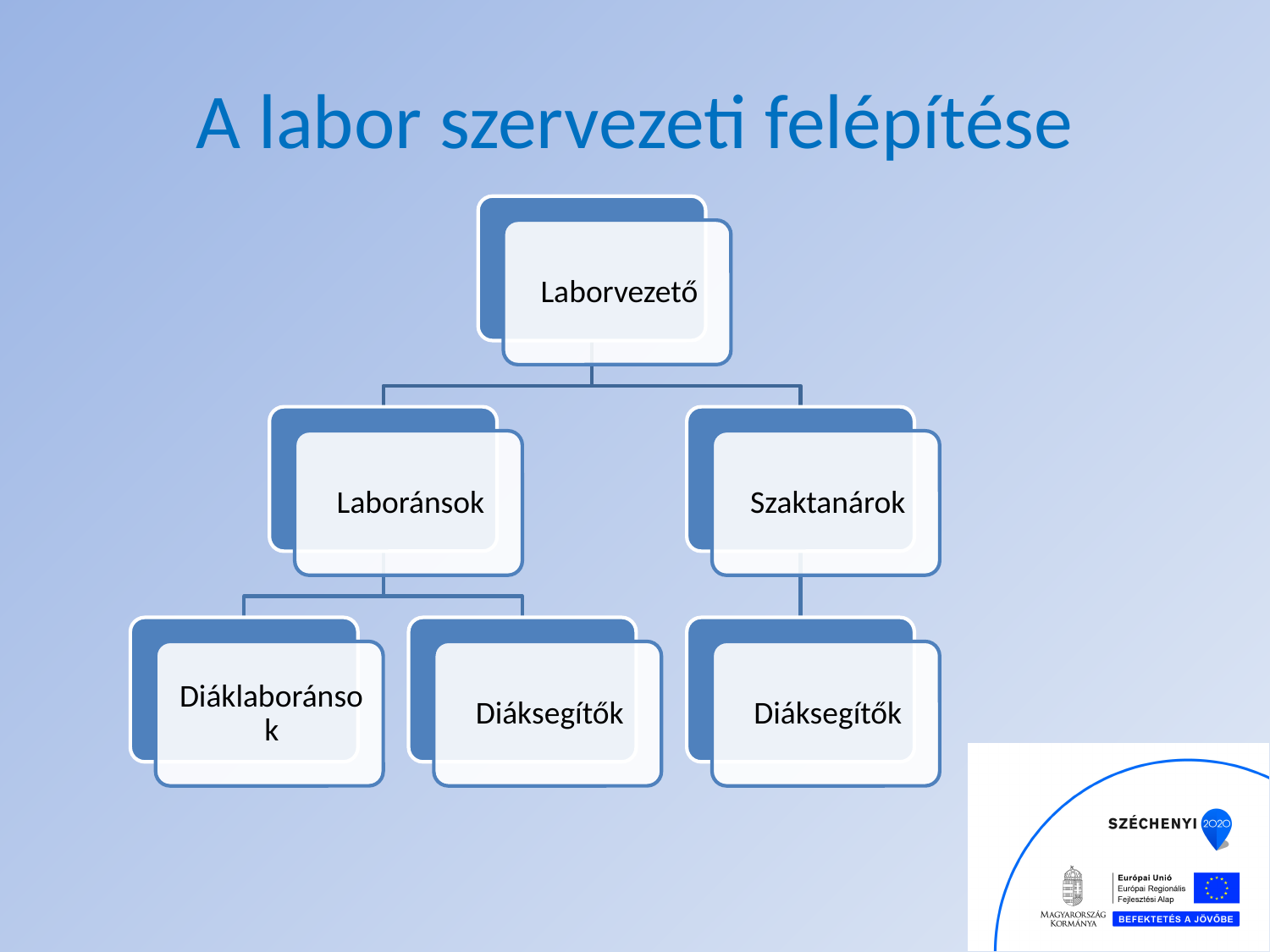

# A labor szervezeti felépítése
Laborvezető
Laboránsok
Diáklaboránsok
Diáksegítők
Szaktanárok
Diáksegítők